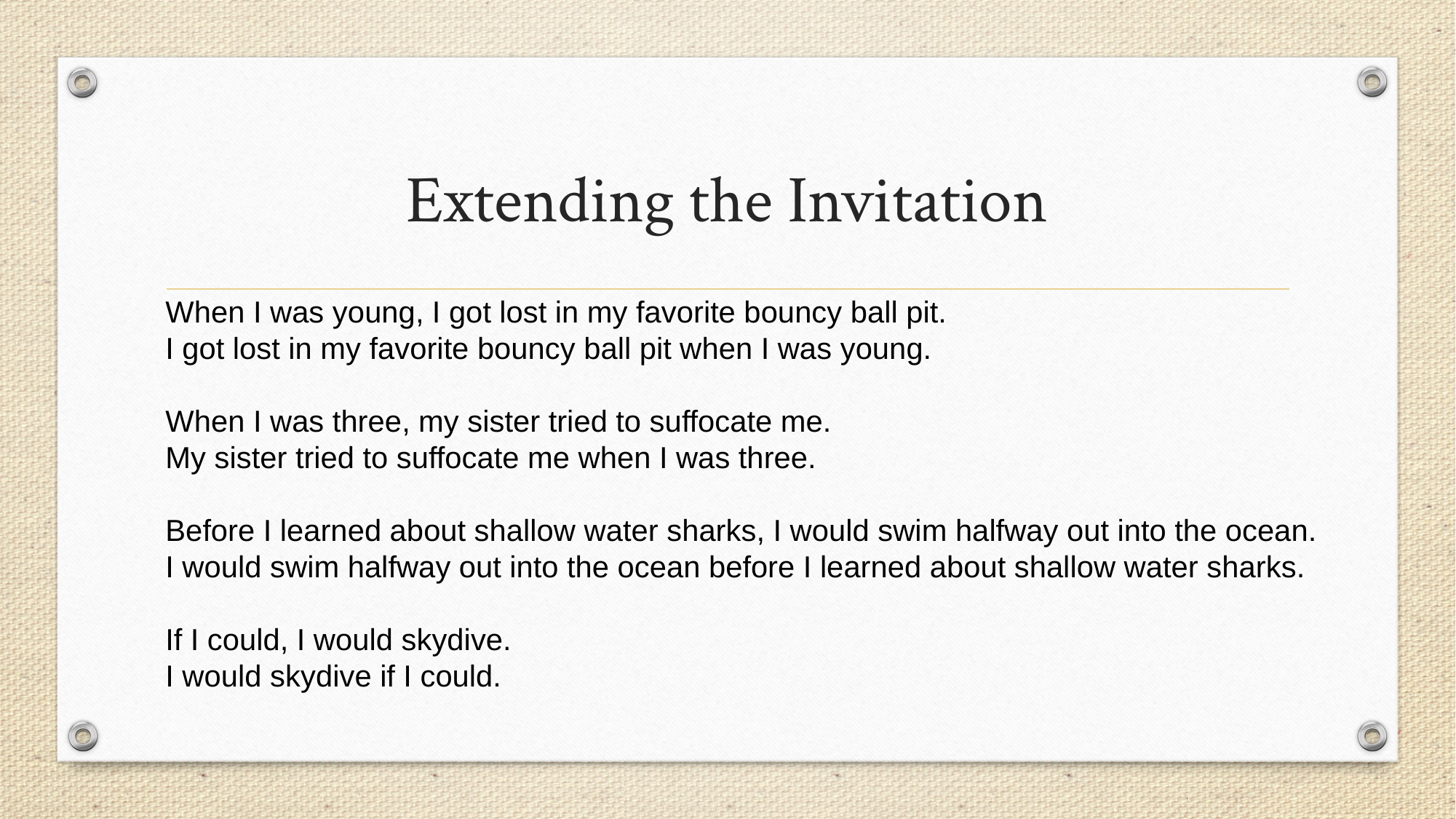

# Extending the Invitation
When I was young, I got lost in my favorite bouncy ball pit.
I got lost in my favorite bouncy ball pit when I was young.

When I was three, my sister tried to suffocate me.
My sister tried to suffocate me when I was three.

Before I learned about shallow water sharks, I would swim halfway out into the ocean.
I would swim halfway out into the ocean before I learned about shallow water sharks.

If I could, I would skydive.
I would skydive if I could.